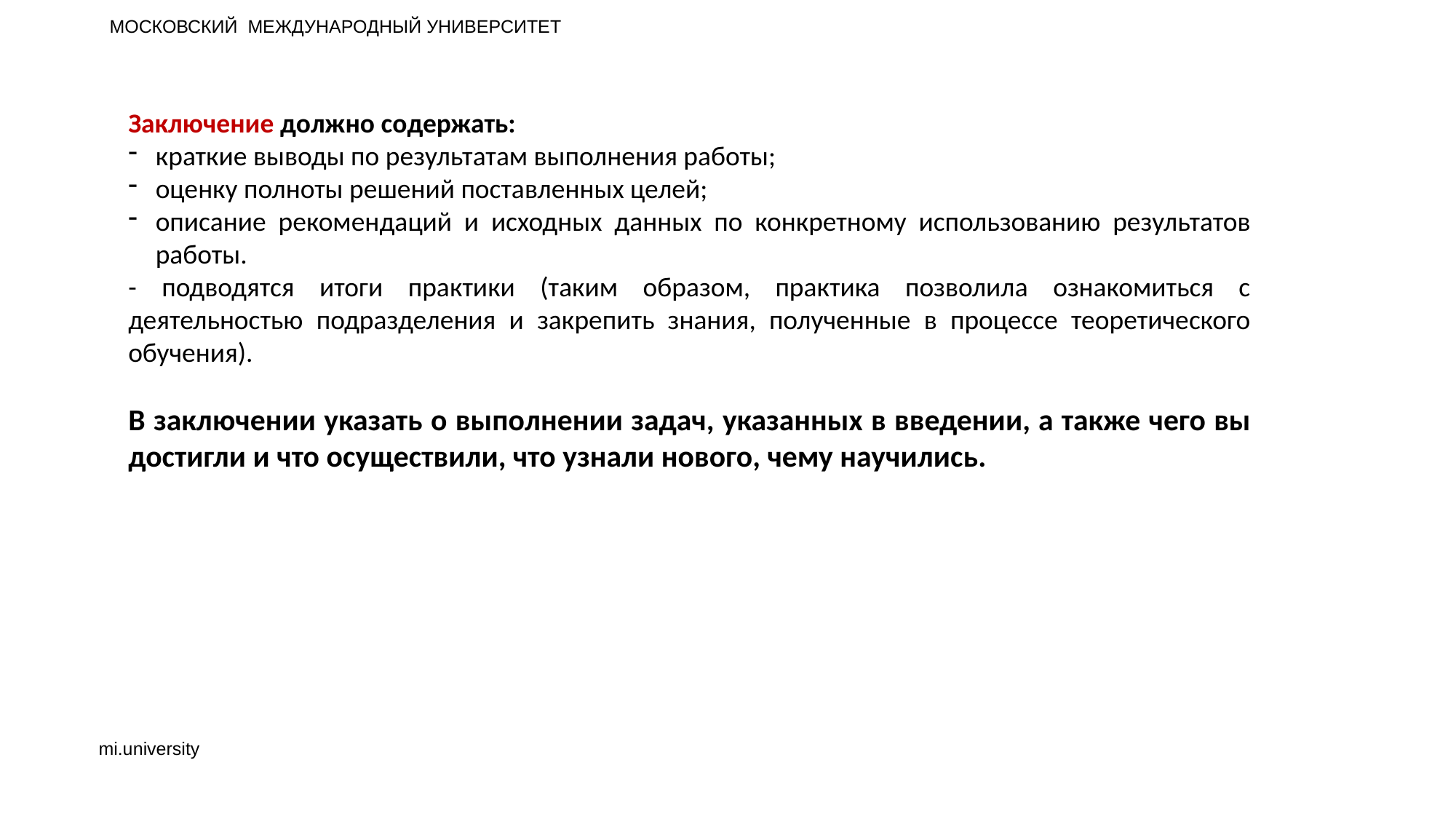

МОСКОВСКИЙ  МЕЖДУНАРОДНЫЙ УНИВЕРСИТЕТ

Заключение должно содержать:
краткие выводы по результатам выполнения работы;
оценку полноты решений поставленных целей;
описание рекомендаций и исходных данных по конкретному использованию результатов работы.
- подводятся итоги практики (таким образом, практика позволила ознакомиться с деятельностью подразделения и закрепить знания, полученные в процессе теоретического обучения).

В заключении указать о выполнении задач, указанных в введении, а также чего вы достигли и что осуществили, что узнали нового, чему научились.

mi.university